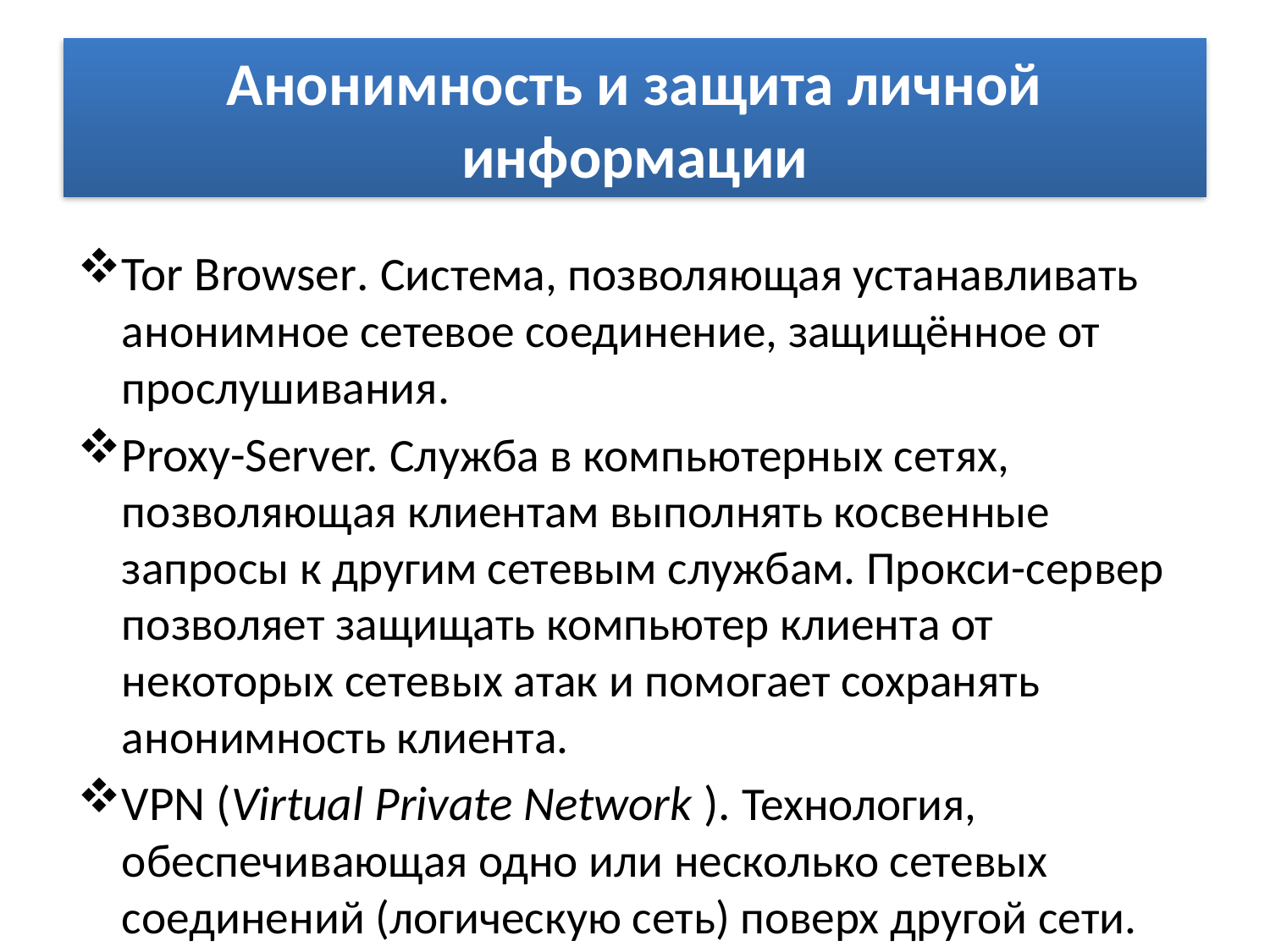

# Анонимность и защита личной информации
Tor Browser. Cистема, позволяющая устанавливать анонимное сетевое соединение, защищённое от прослушивания.
Proxy-Server. Cлужба в компьютерных сетях, позволяющая клиентам выполнять косвенные запросы к другим сетевым службам. Прокси-сервер позволяет защищать компьютер клиента от некоторых сетевых атак и помогает сохранять анонимность клиента.
VPN (Virtual Private Network ). Технология, обеспечивающая одно или несколько сетевых соединений (логическую сеть) поверх другой сети.